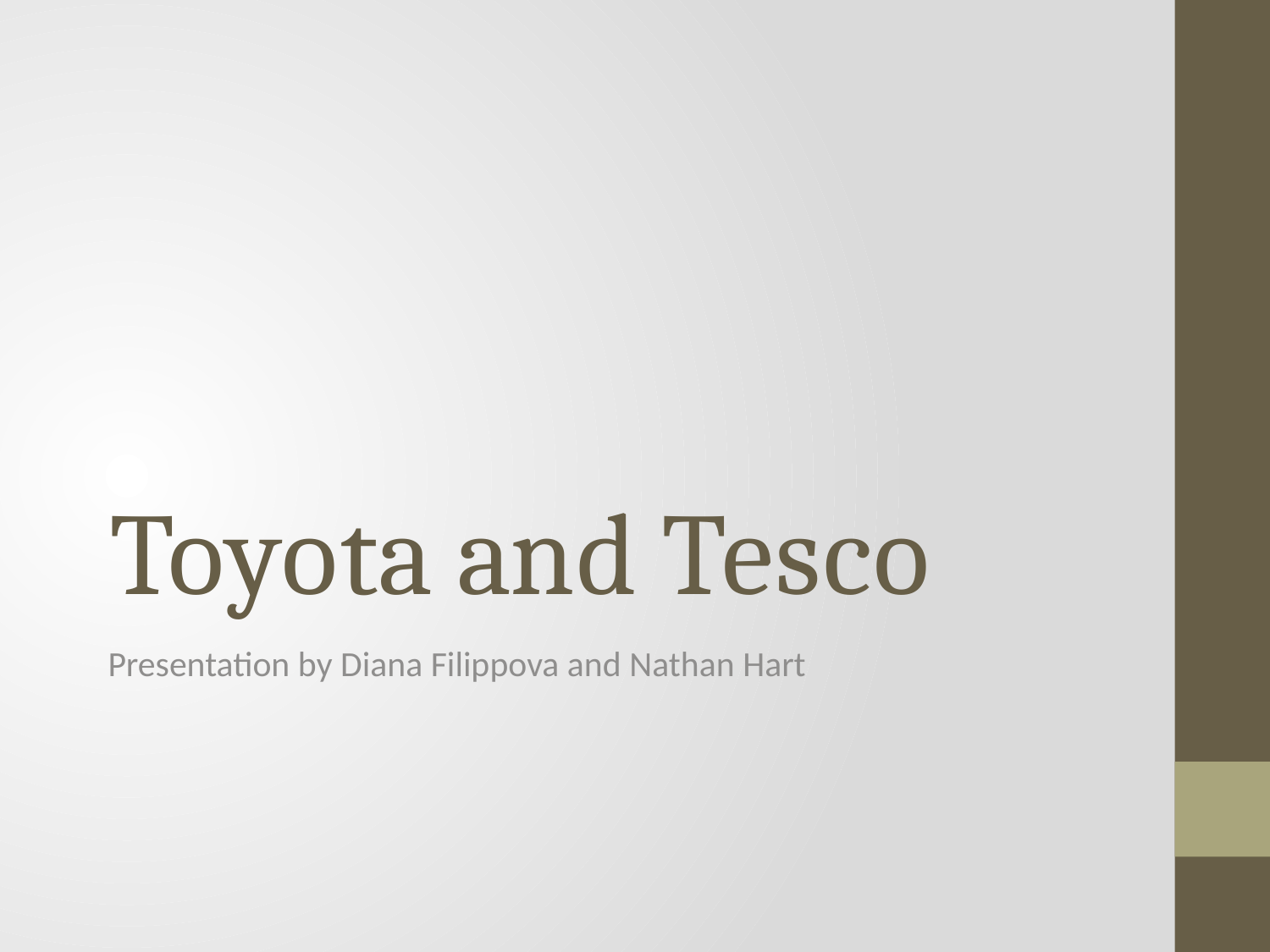

# Toyota and Tesco
Presentation by Diana Filippova and Nathan Hart